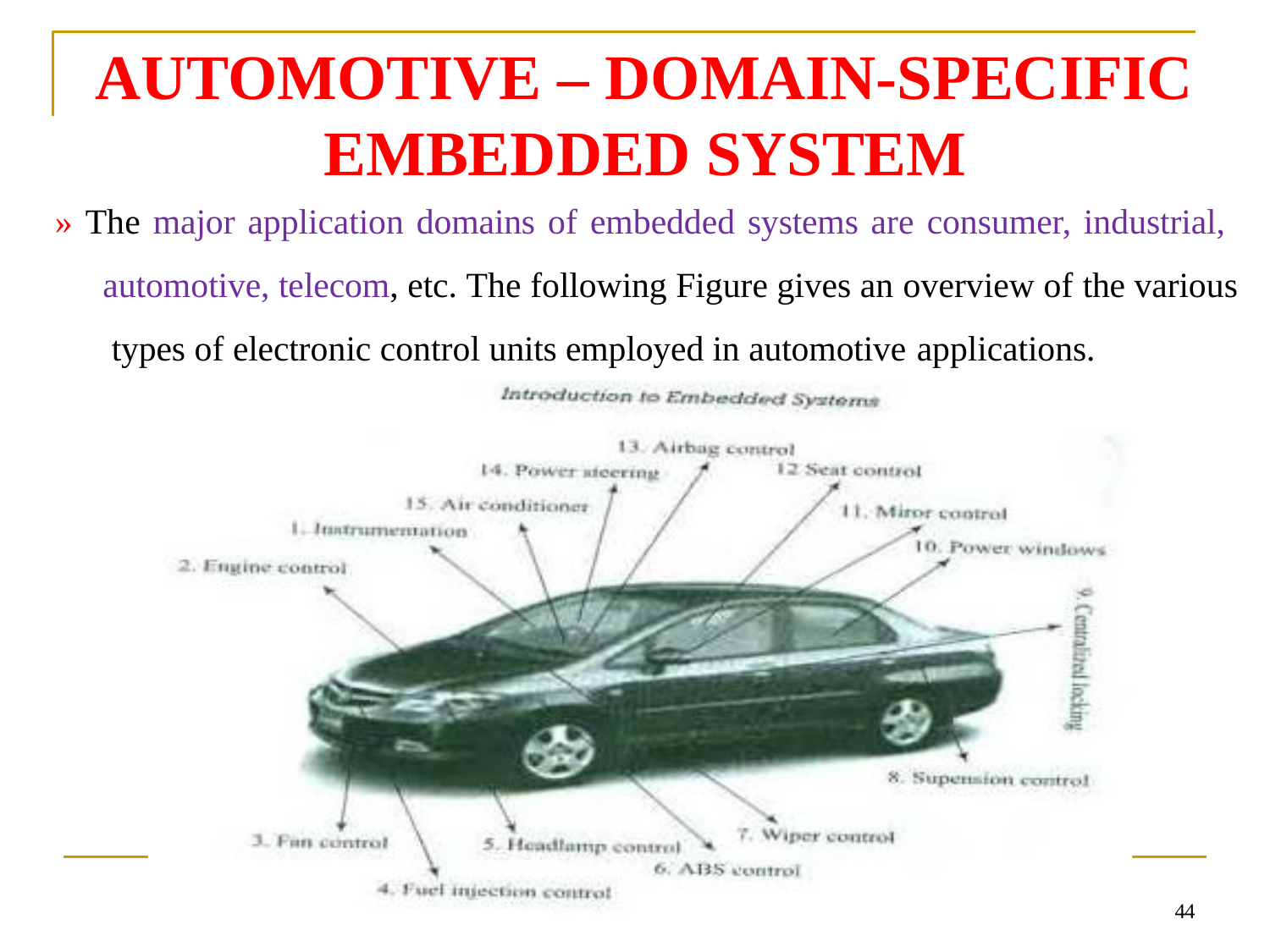

# AUTOMOTIVE – DOMAIN-SPECIFIC  EMBEDDED SYSTEM
» The major application domains of embedded systems are consumer, industrial,  automotive, telecom, etc. The following Figure gives an overview of the various  types of electronic control units employed in automotive applications.

44